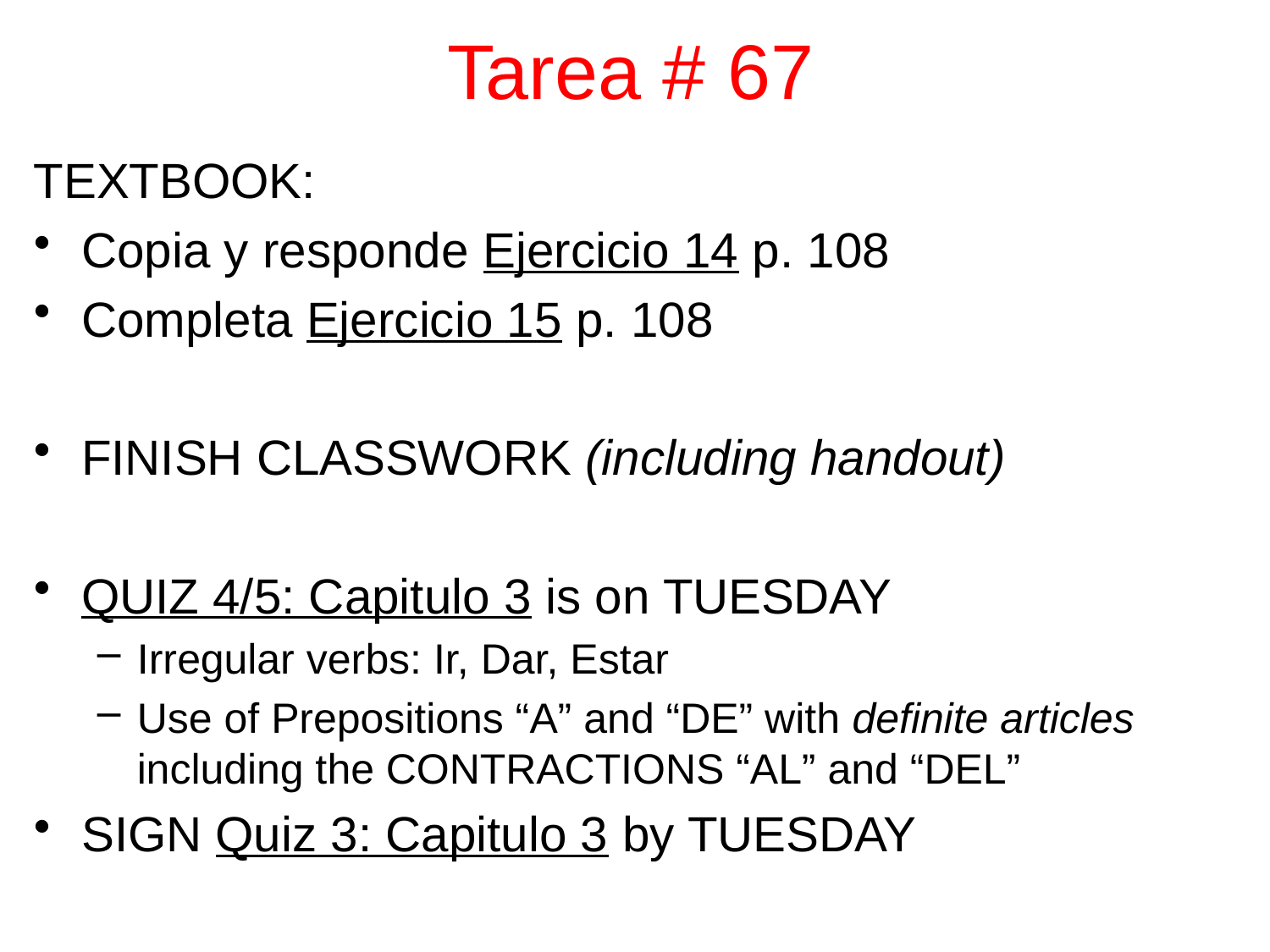

Tarea # 67

TEXTBOOK:
Copia y responde Ejercicio 14 p. 108
Completa Ejercicio 15 p. 108

FINISH CLASSWORK (including handout)

QUIZ 4/5: Capitulo 3 is on TUESDAY
Irregular verbs: Ir, Dar, Estar
Use of Prepositions “A” and “DE” with definite articles including the CONTRACTIONS “AL” and “DEL”
SIGN Quiz 3: Capitulo 3 by TUESDAY